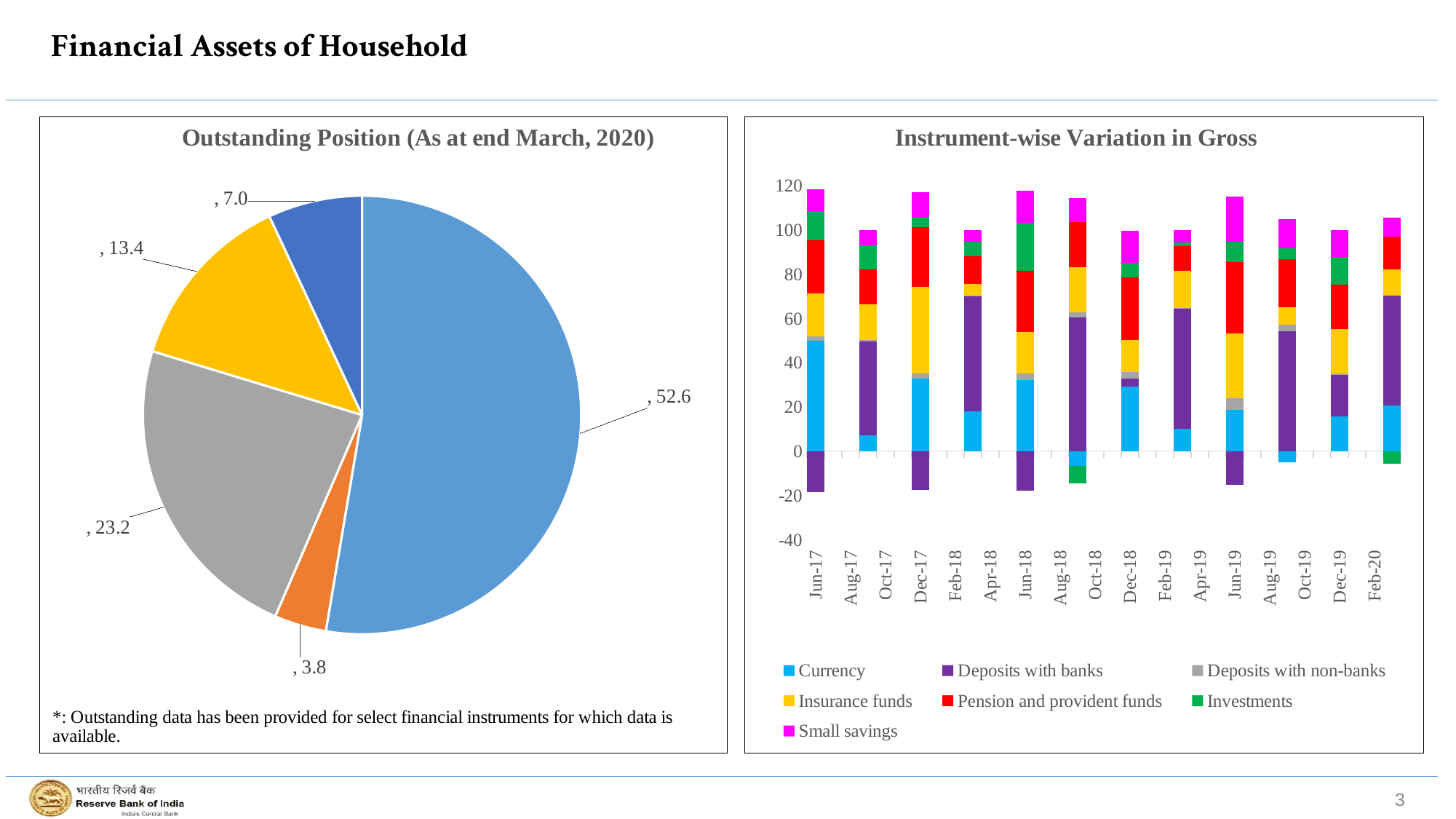

# Financial Assets of Household

### Chart: Instrument-wise Variation in Gross

| Category | Currency | Deposits with banks | Deposits with non-banks | Insurance funds | Pension and provident funds | Investments | Small savings |
|---|---|---|---|---|---|---|---|
| 42887 | 50.10238607872456 | -18.650644345405347 | 1.6787471563890384 | 19.623298279680018 | 23.812144893844533 | 13.229624646645844 | 9.931845171405554 |
| 42979 | 7.288951068354341 | 42.477844296099704 | 0.3724741173652842 | 16.380962560249838 | 15.821774451603392 | 10.846927590831253 | 6.6291173562042705 |
| 43070 | 33.001459810723915 | -17.37643792326387 | 2.193701623209909 | 39.0639002206533 | 26.92859649305157 | 4.684596364697821 | 11.19686446505049 |
| 43160 | 17.969090214778614 | 52.40000537013214 | 0.06501514758550232 | 5.164247127802507 | 12.582328126841112 | 6.619313089886216 | 5.061089820366743 |
| 43252 | 32.12673898392521 | -17.992767136624064 | 2.904255354583872 | 18.76492534516442 | 27.716187910520983 | 21.880521441067884 | 14.3064630221818 |
| 43344 | -6.664671947168331 | 60.600004055562295 | 2.0515820225239887 | 20.522143226453302 | 20.493001210023227 | -7.8515158264768665 | 10.631225404184848 |
| 43435 | 29.199296725593033 | 3.632910873916896 | 2.8055360188038847 | 14.490023394003346 | 28.54614929645583 | 6.446669113428282 | 14.580121980430885 |
| 43525 | 10.287437805161243 | 54.09110601534567 | 0.4293183998307557 | 16.577926966526917 | 11.193528299355702 | 1.801821819733775 | 5.505839889189929 |
| 43617 | 18.624625123651835 | -15.246438655038677 | 5.380148124921203 | 29.145798568165755 | 32.33956426135057 | 9.168040516683961 | 20.27023215925315 |
| 43709 | -5.15675407536669 | 54.36296780004493 | 2.6875455533610855 | 8.146597342200895 | 21.727457797689326 | 4.776156753816831 | 13.248171579121063 |
| 43800 | 15.722154414954042 | 18.806764918281846 | 0.5503390387352994 | 20.113297709960698 | 19.92765066634139 | 12.547708679375765 | 12.141589054840116 |
| 43891 | 20.770744139021883 | 49.4115935776849 | -0.2593661042958345 | 12.175045735492123 | 14.561750028935922 | -5.466972632485248 | 8.671159065470095 |

### Chart: Outstanding Position (As at end March, 2020)

| Category | Q2:2017-18 |
|---|---|
3